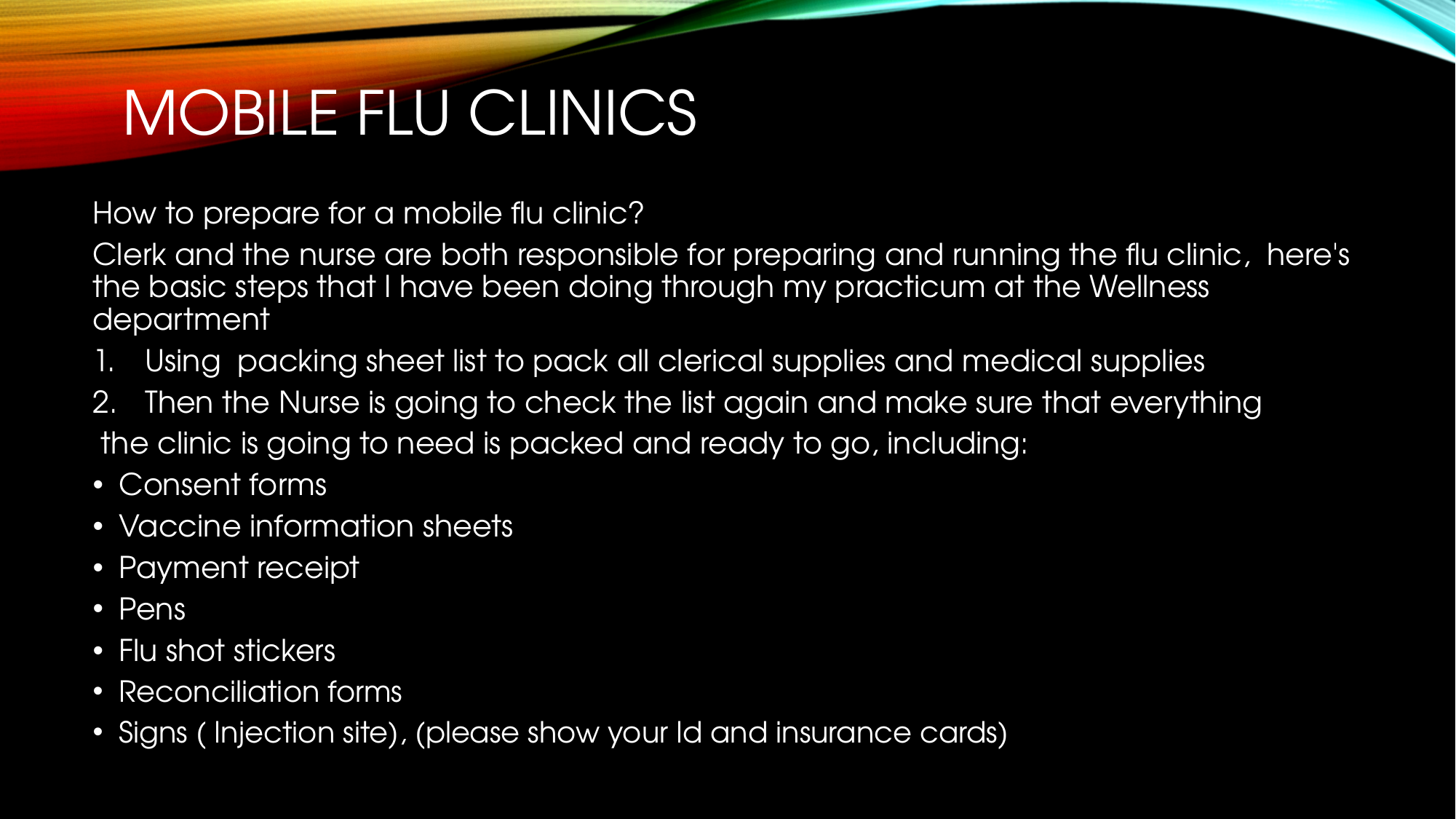

# Mobile Flu clinics
How to prepare for a mobile flu clinic?
Clerk and the nurse are both responsible for preparing and running the flu clinic,  here's the basic steps that I have been doing through my practicum at the Wellness department
Using  packing sheet list to pack all clerical supplies and medical supplies
Then the Nurse is going to check the list again and make sure that everything
 the clinic is going to need is packed and ready to go, including:
Consent forms
Vaccine information sheets
Payment receipt
Pens
Flu shot stickers
Reconciliation forms
Signs ( Injection site), (please show your Id and insurance cards)